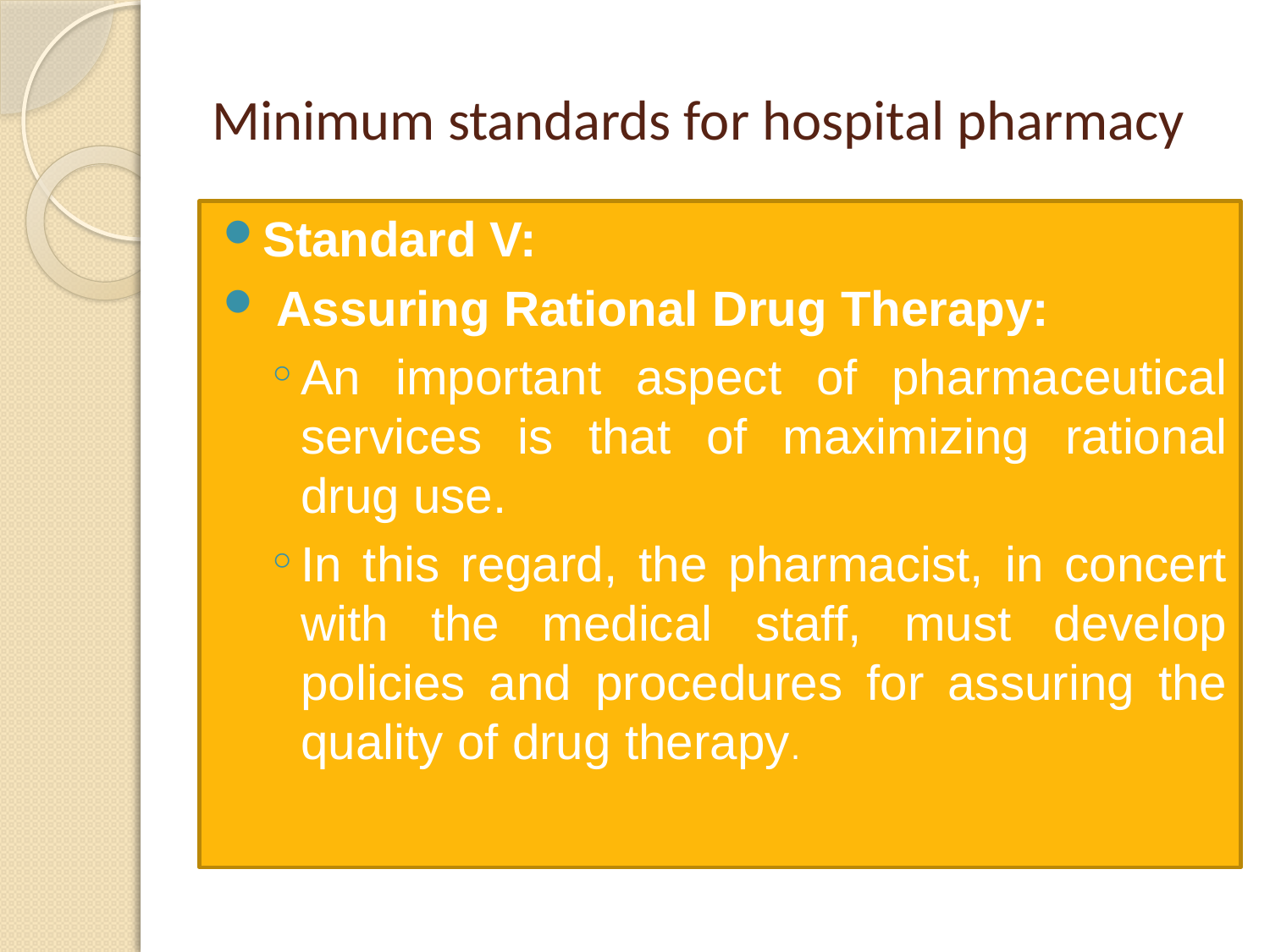

# Minimum standards for hospital pharmacy
Standard V:
 Assuring Rational Drug Therapy:
An important aspect of pharmaceutical services is that of maximizing rational drug use.
In this regard, the pharmacist, in concert with the medical staff, must develop policies and procedures for assuring the quality of drug therapy.